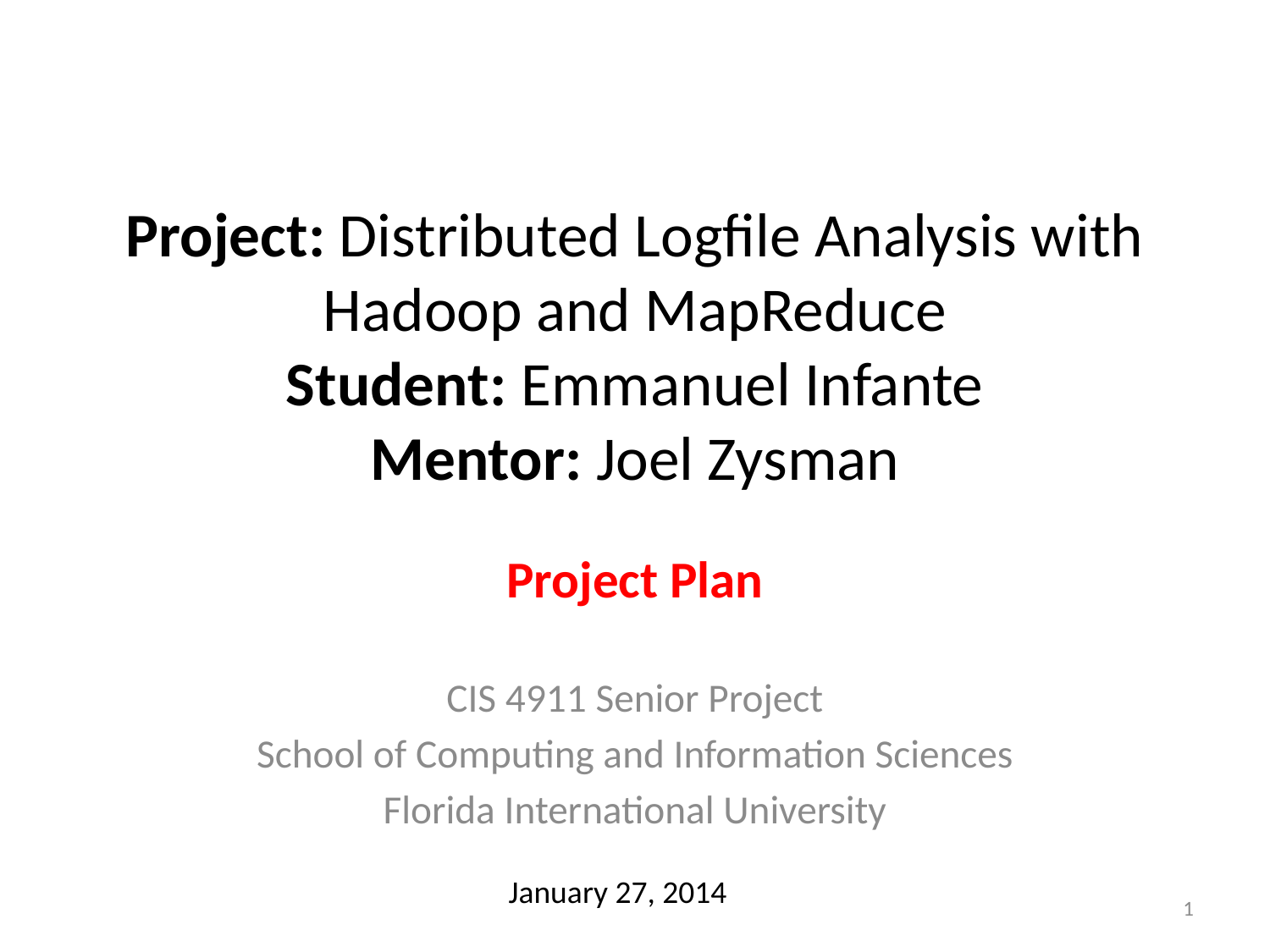

# Project: Distributed Logfile Analysis with Hadoop and MapReduce Student: Emmanuel Infante Mentor: Joel Zysman
Project Plan

CIS 4911 Senior Project
School of Computing and Information Sciences
Florida International University

January 27, 2014
1